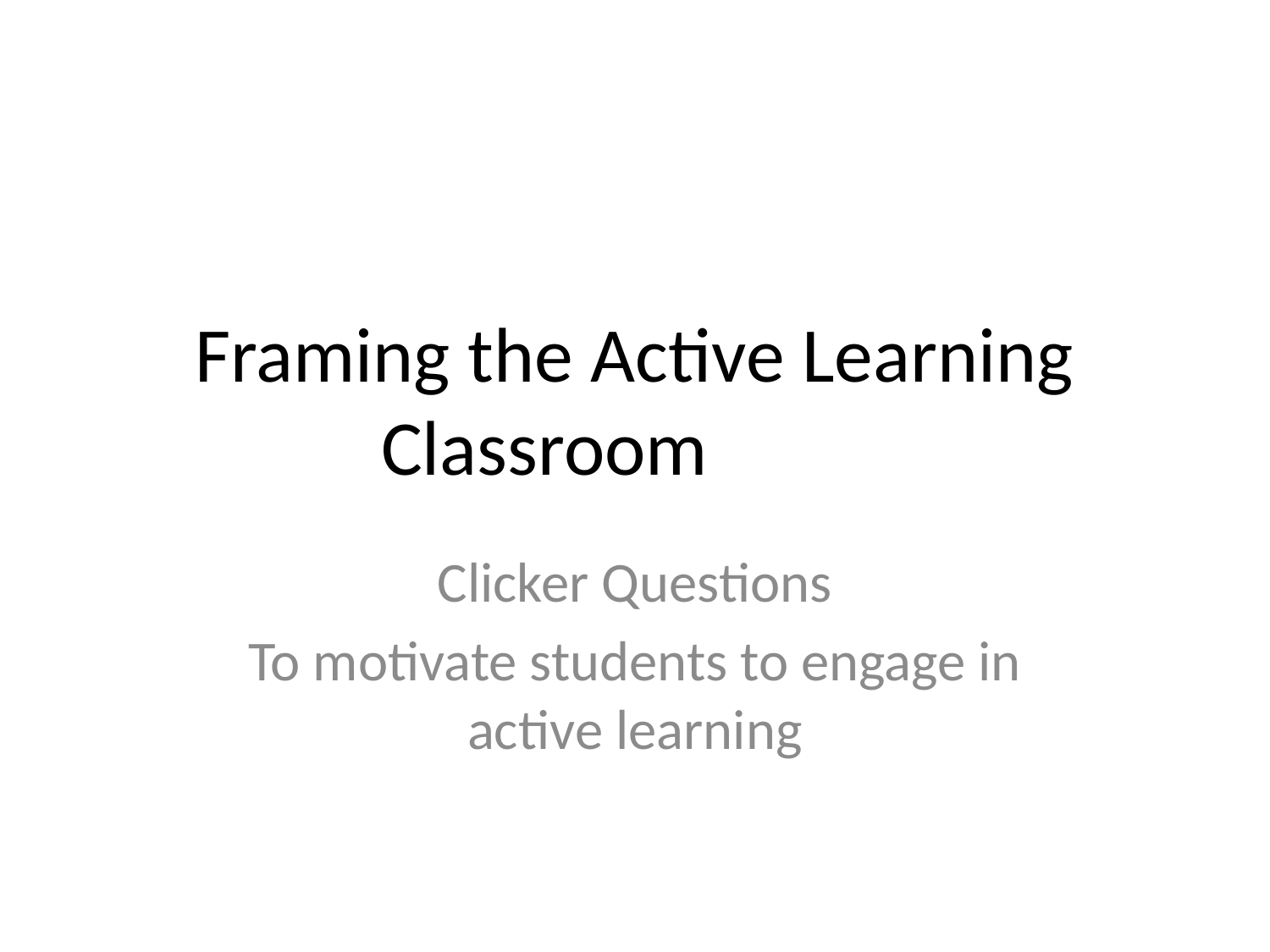

# Framing the Active Learning Classroom
Clicker Questions
To motivate students to engage in active learning